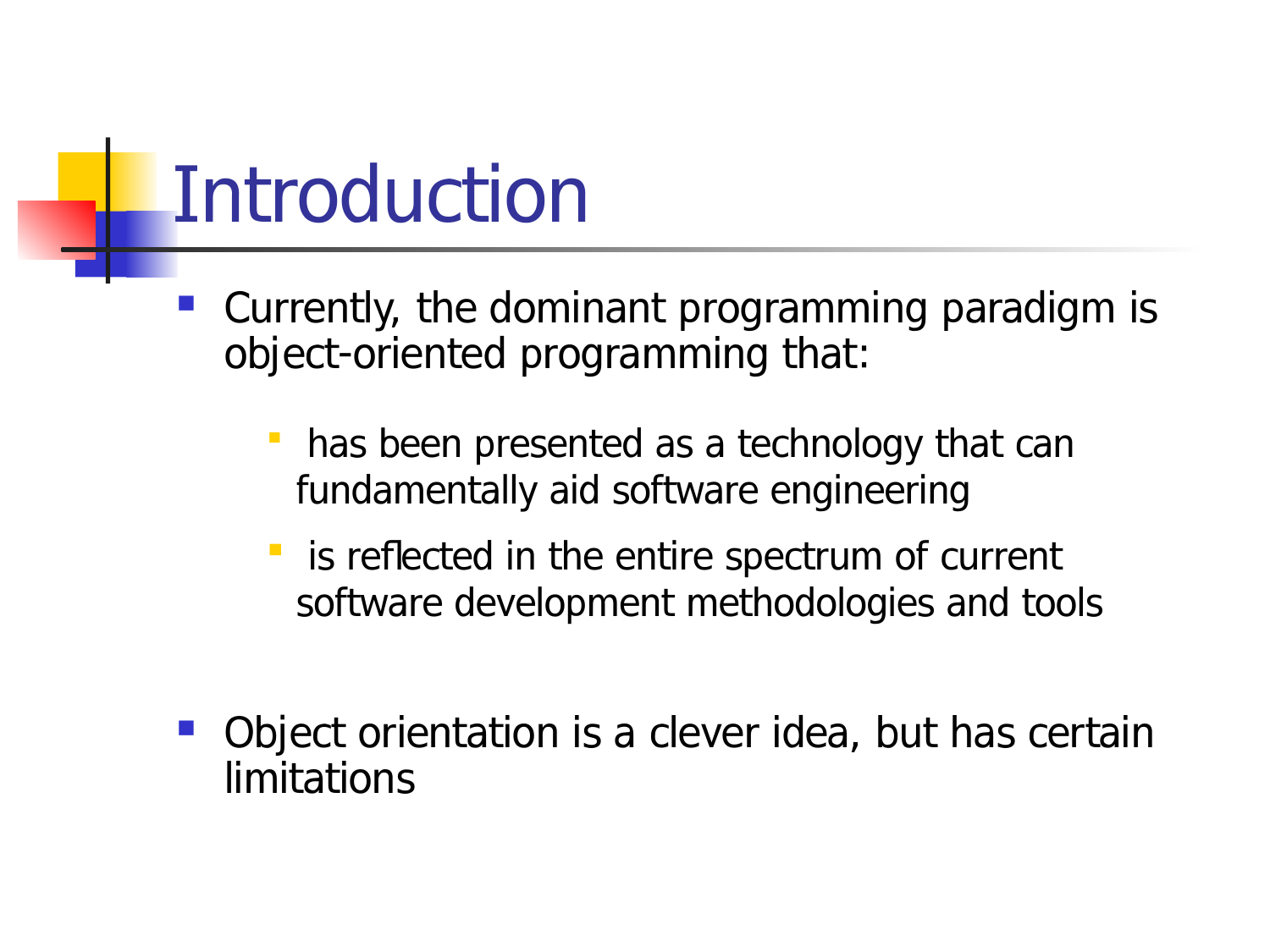

# Introduction
Currently, the dominant programming paradigm is object-oriented programming that:

Object orientation is a clever idea, but has certain limitations

 has been presented as a technology that can fundamentally aid software engineering
 is reflected in the entire spectrum of current software development methodologies and tools